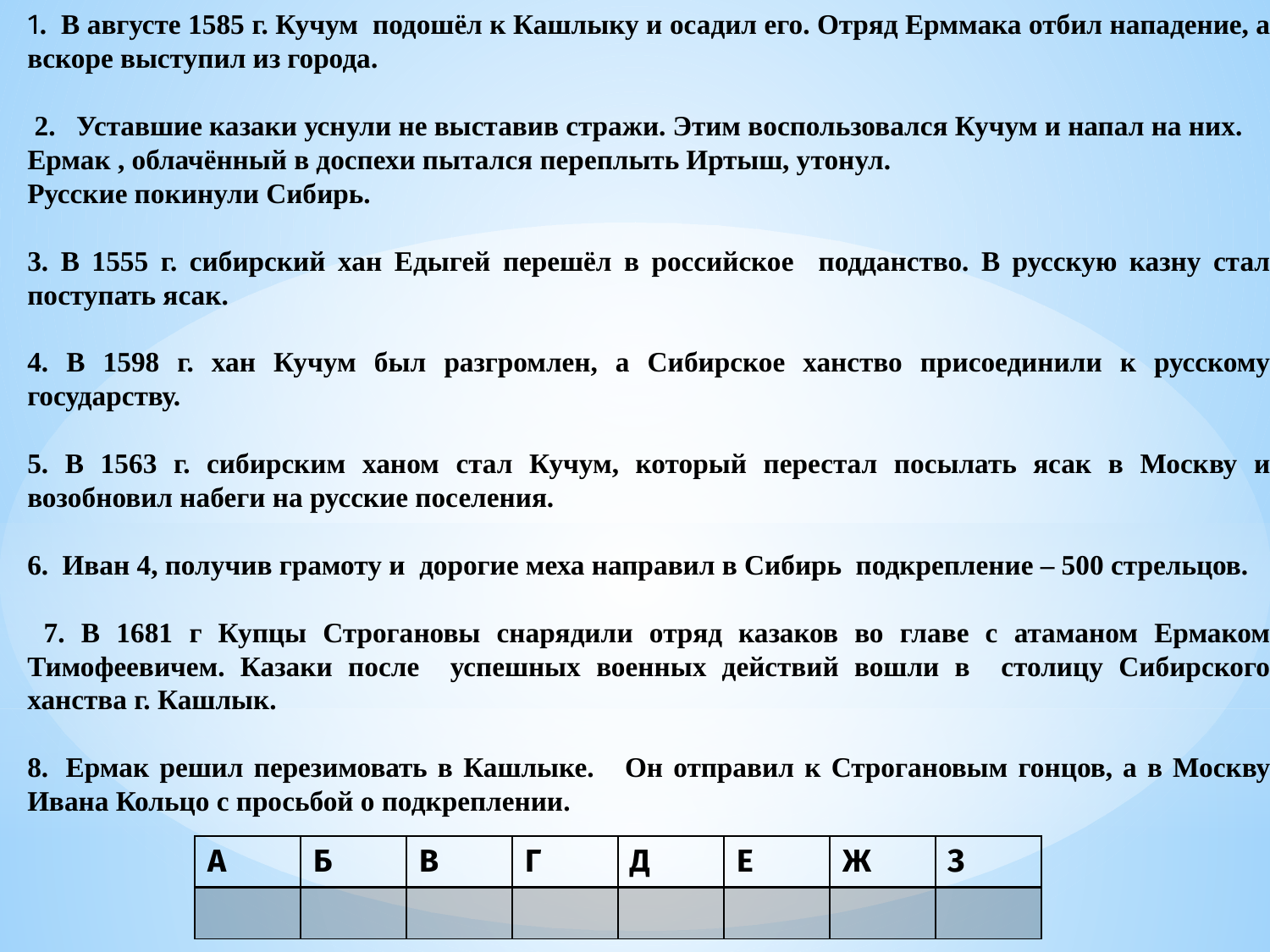

1.  В августе 1585 г. Кучум  подошёл к Кашлыку и осадил его. Отряд Ерммака отбил нападение, а вскоре выступил из города.

 2.   Уставшие казаки уснули не выставив стражи. Этим воспользовался Кучум и напал на них.
Ермак , облачённый в доспехи пытался переплыть Иртыш, утонул.
Русские покинули Сибирь.

3. В 1555 г. сибирский хан Едыгей перешёл в российское  подданство. В русскую казну стал поступать ясак.

4. В 1598 г. хан Кучум был разгромлен, а Сибирское ханство присоединили к русскому государству.

5. В 1563 г. сибирским ханом стал Кучум, который перестал посылать ясак в Москву и возобновил набеги на русские поселения.

6.  Иван 4, получив грамоту и  дорогие меха направил в Сибирь  подкрепление – 500 стрельцов.

 7. В 1681 г Купцы Строгановы снарядили отряд казаков во главе с атаманом Ермаком Тимофеевичем. Казаки после  успешных военных действий вошли в  столицу Сибирского ханства г. Кашлык.

8.  Ермак решил перезимовать в Кашлыке.   Он отправил к Строгановым гонцов, а в Москву Ивана Кольцо с просьбой о подкреплении.

| А | Б | В | Г | Д | Е | Ж | З |
| --- | --- | --- | --- | --- | --- | --- | --- |
|  |  |  |  |  |  |  |  |